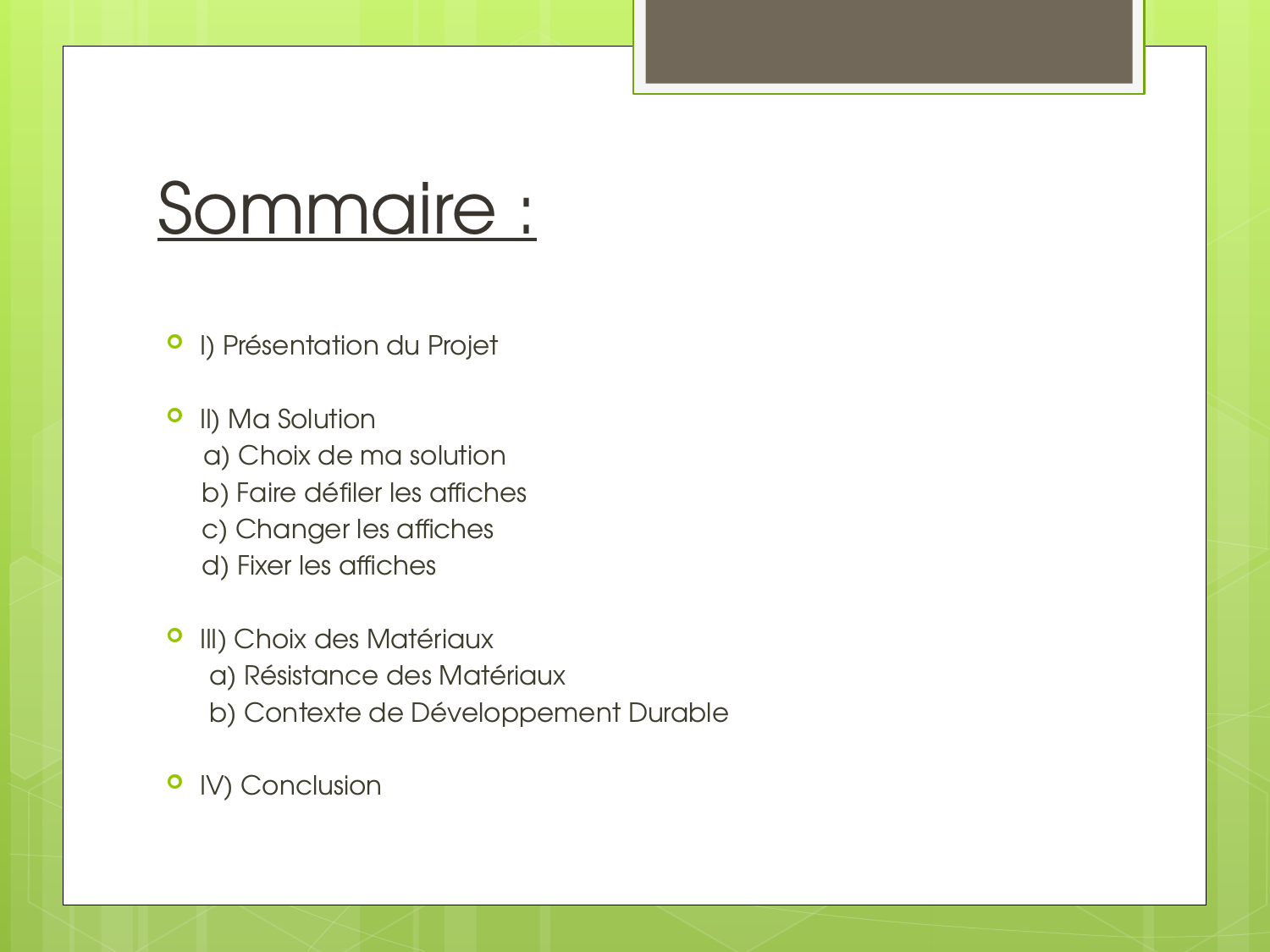

# Sommaire :
I) Présentation du Projet

II) Ma Solution
     a) Choix de ma solution
     b) Faire défiler les affiches
     c) Changer les affiches
     d) Fixer les affiches

III) Choix des Matériaux
      a) Résistance des Matériaux
      b) Contexte de Développement Durable

IV) Conclusion